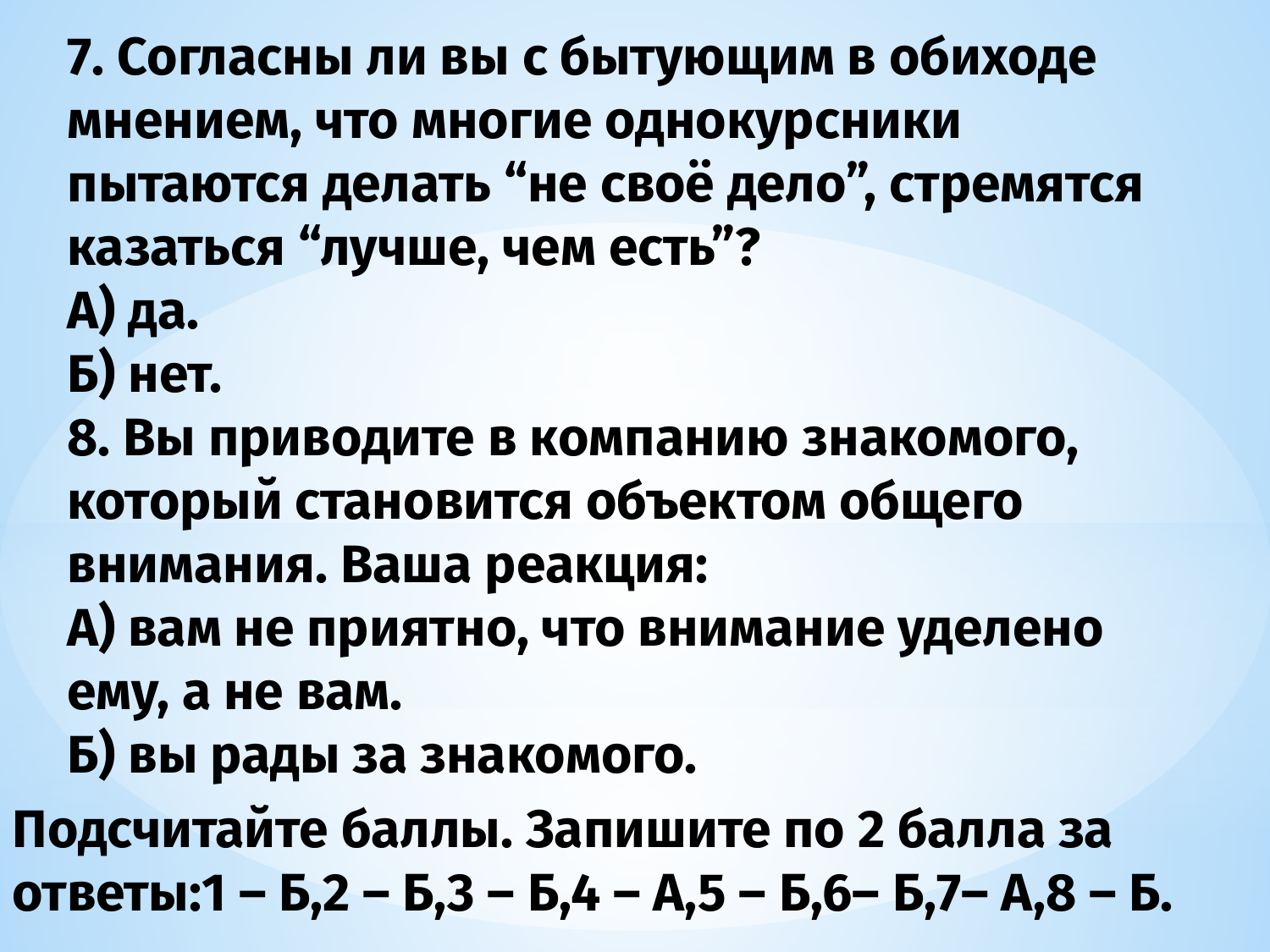

7. Согласны ли вы с бытующим в обиходе мнением, что многие однокурсники  пытаются делать “не своё дело”, стремятся казаться “лучше, чем есть”?
А) да.
Б) нет.
8. Вы приводите в компанию знакомого, который становится объектом общего внимания. Ваша реакция:
А) вам не приятно, что внимание уделено ему, а не вам.
Б) вы рады за знакомого.

#
Подсчитайте баллы. Запишите по 2 балла за ответы:1 – Б,2 – Б,3 – Б,4 – А,5 – Б,6– Б,7– А,8 – Б.